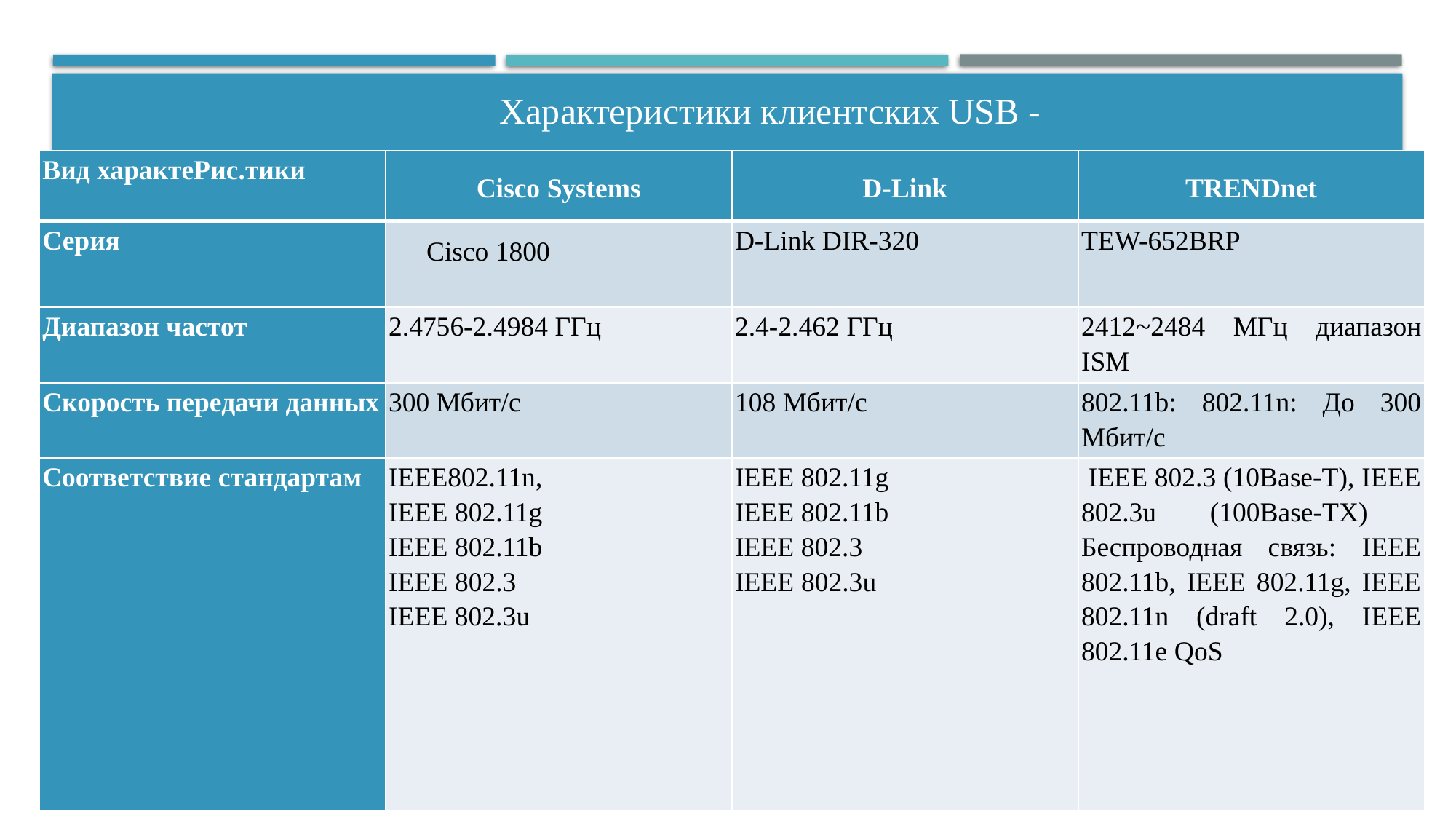

Характеристики клиентских USB - адаптеров
| Вид характеРис.тики | Cisco Systems | D-Link | TRENDnet |
| --- | --- | --- | --- |
| Серия | Cisco 1800 | D-Link DIR-320 | TEW-652BRP |
| Диапазон частот | 2.4756-2.4984 ГГц | 2.4-2.462 ГГц | 2412~2484 МГц диапазон ISM |
| Скорость передачи данных | 300 Мбит/с | 108 Мбит/с | 802.11b: 802.11n: До 300 Мбит/с |
| Соответствие стандартам | IEEE802.11n, IEEE 802.11g IEEE 802.11b IEEE 802.3 IEEE 802.3u | IEEE 802.11g IEEE 802.11b IEEE 802.3 IEEE 802.3u | IEEE 802.3 (10Base-T), IEEE 802.3u (100Base-TX) Беспроводная связь: IEEE 802.11b, IEEE 802.11g, IEEE 802.11n (draft 2.0), IEEE 802.11e QoS |